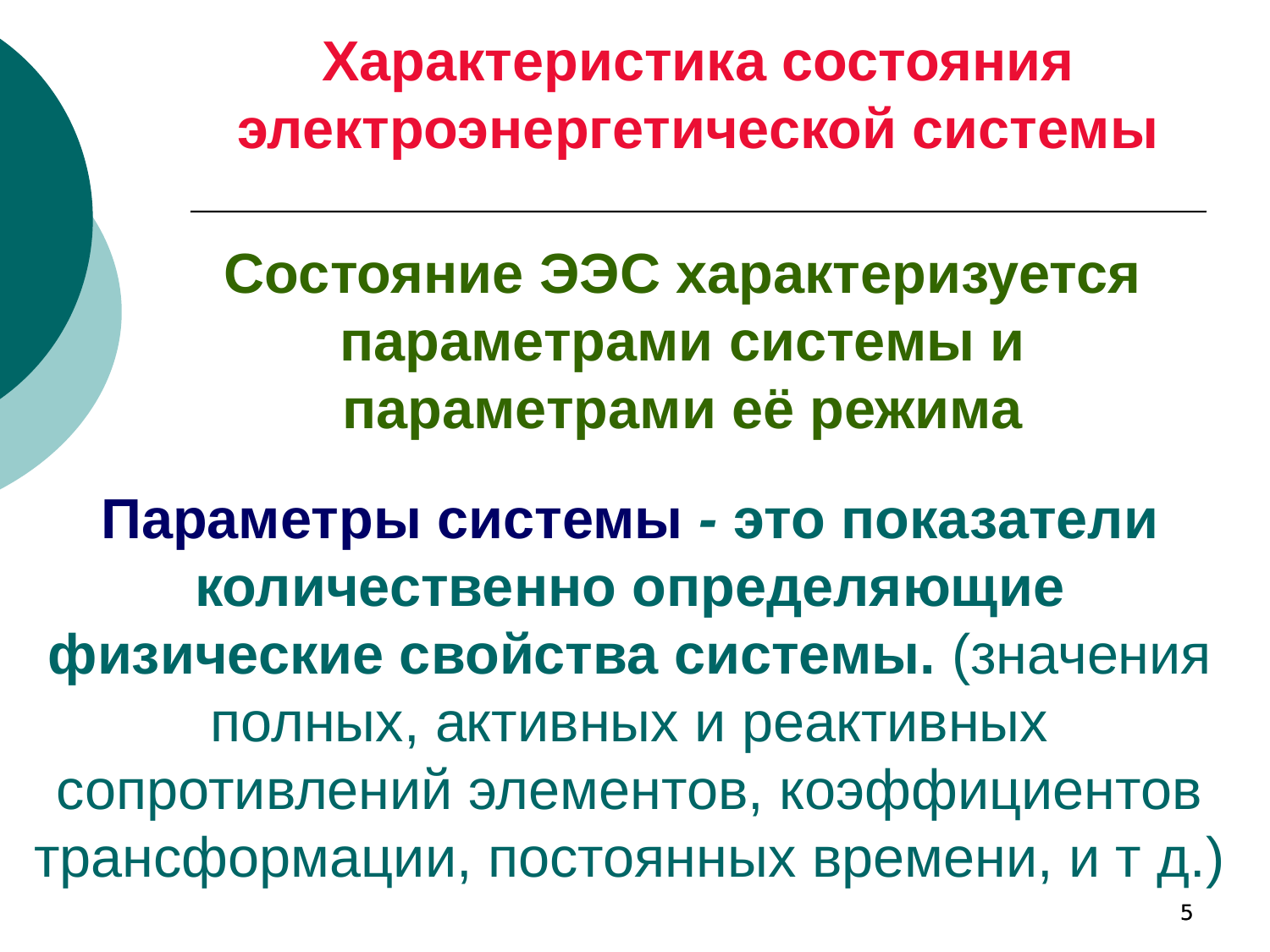

# Характеристика состояния электроэнергетической системы
Состояние ЭЭС характеризуется параметрами системы и параметрами её режима
Параметры системы - это показатели количественно определяющие физические свойства системы. (значения полных, активных и реактивных сопротивлений элементов, коэффициентов трансформации, постоянных времени, и т д.)
5
5